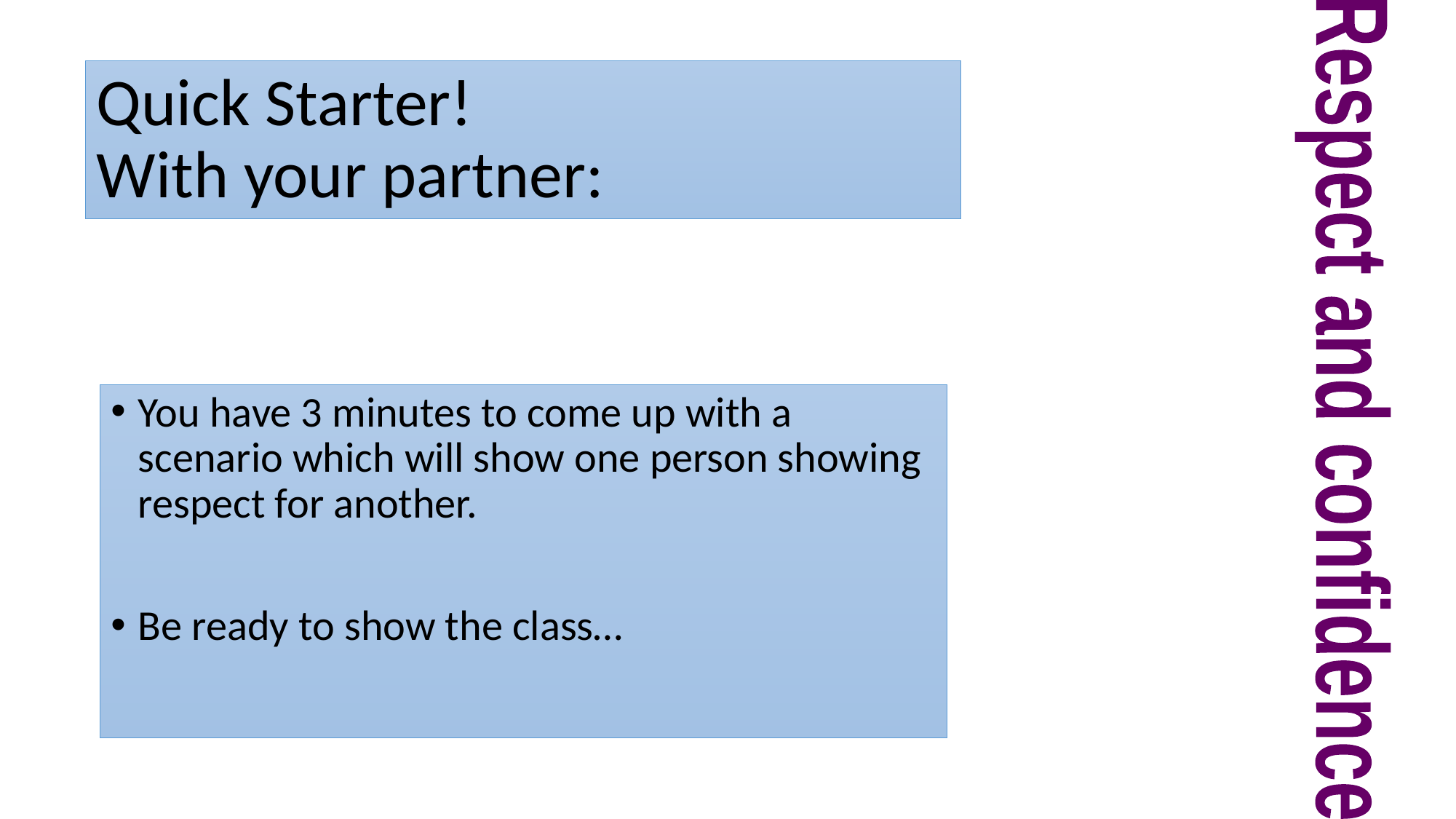

# Quick Starter! With your partner:
Respect and confidence
You have 3 minutes to come up with a scenario which will show one person showing respect for another.

Be ready to show the class…